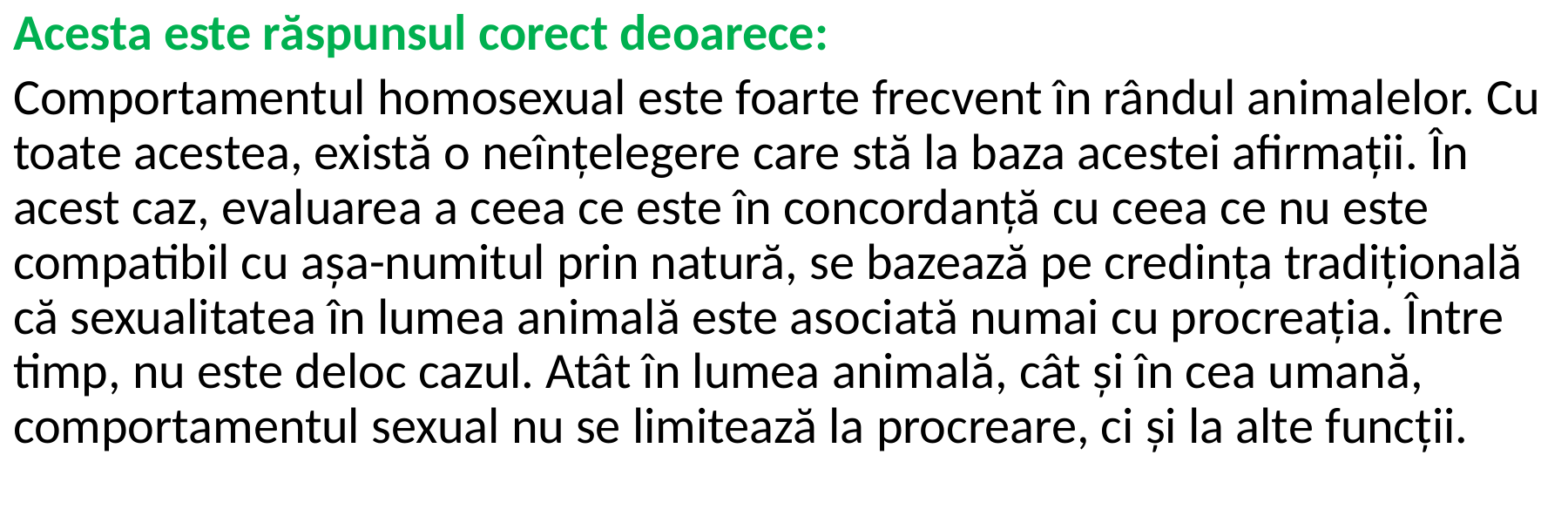

Acesta este răspunsul corect deoarece:
Comportamentul homosexual este foarte frecvent în rândul animalelor. Cu toate acestea, există o neînțelegere care stă la baza acestei afirmații. În acest caz, evaluarea a ceea ce este în concordanță cu ceea ce nu este compatibil cu așa-numitul prin natură, se bazează pe credința tradițională că sexualitatea în lumea animală este asociată numai cu procreația. Între timp, nu este deloc cazul. Atât în lumea animală, cât și în cea umană, comportamentul sexual nu se limitează la procreare, ci și la alte funcții.